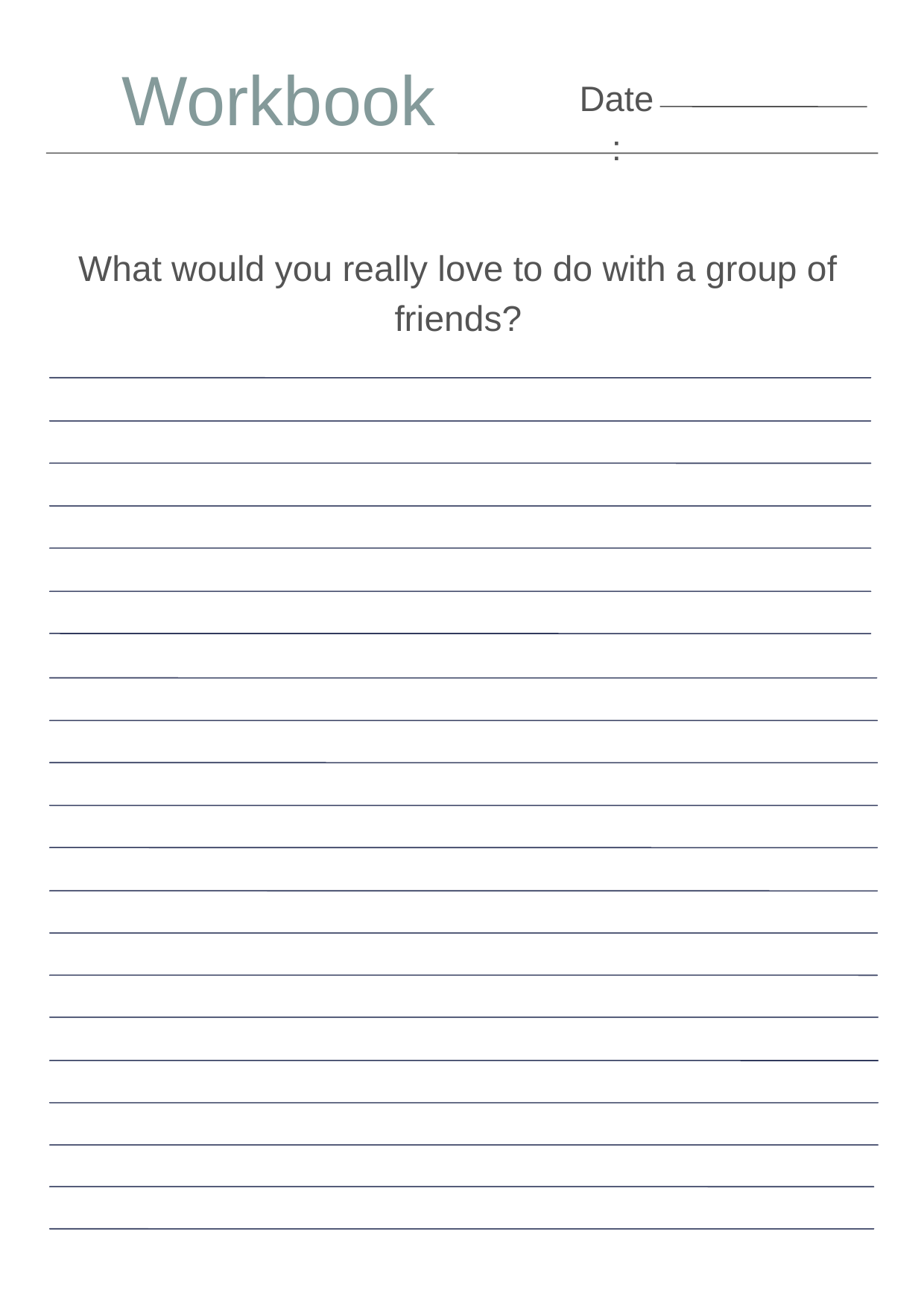

Workbook
Date:

What would you really love to do with a group of friends?